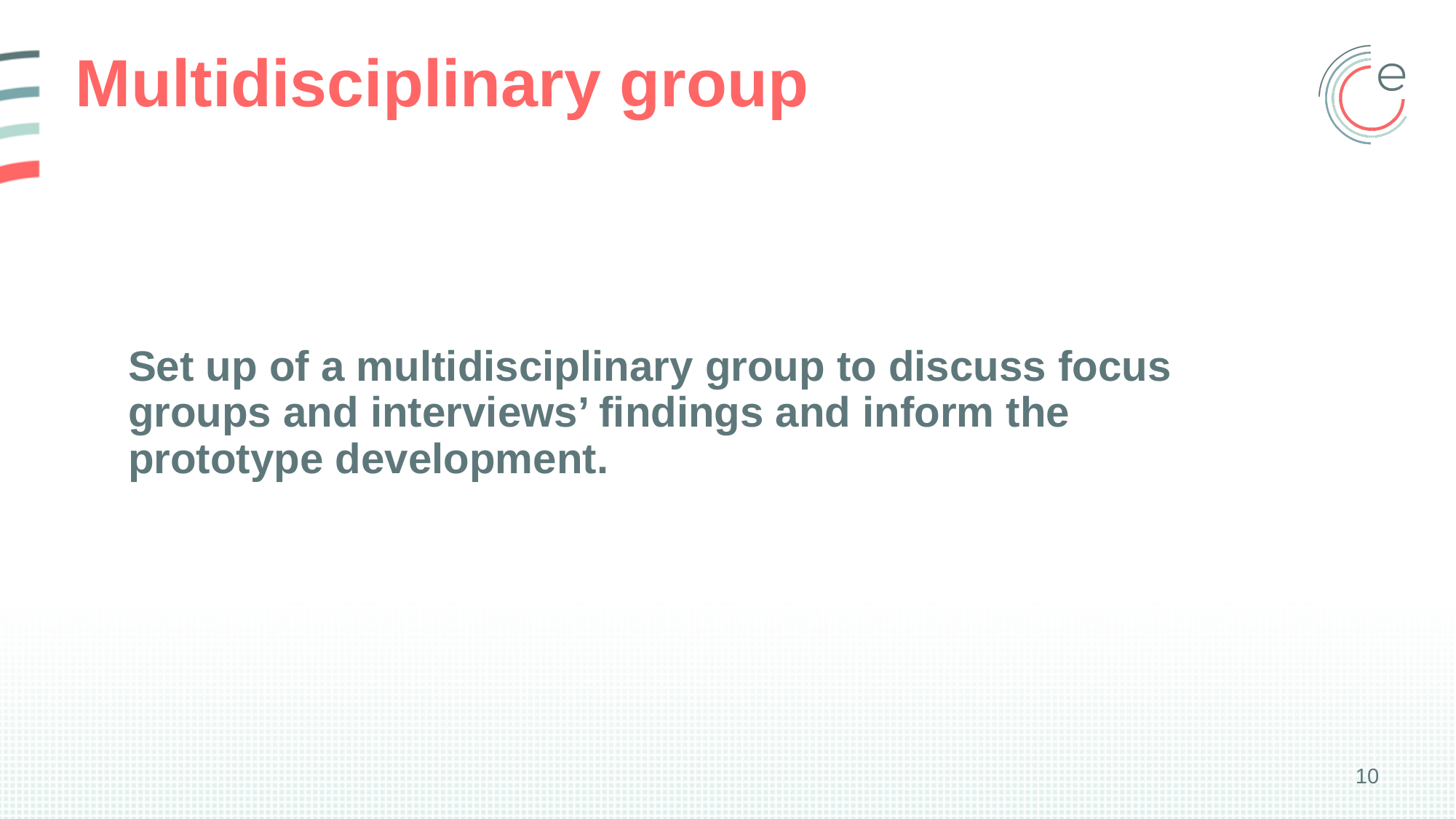

# Multidisciplinary group
Set up of a multidisciplinary group to discuss focus groups and interviews’ findings and inform the prototype development.